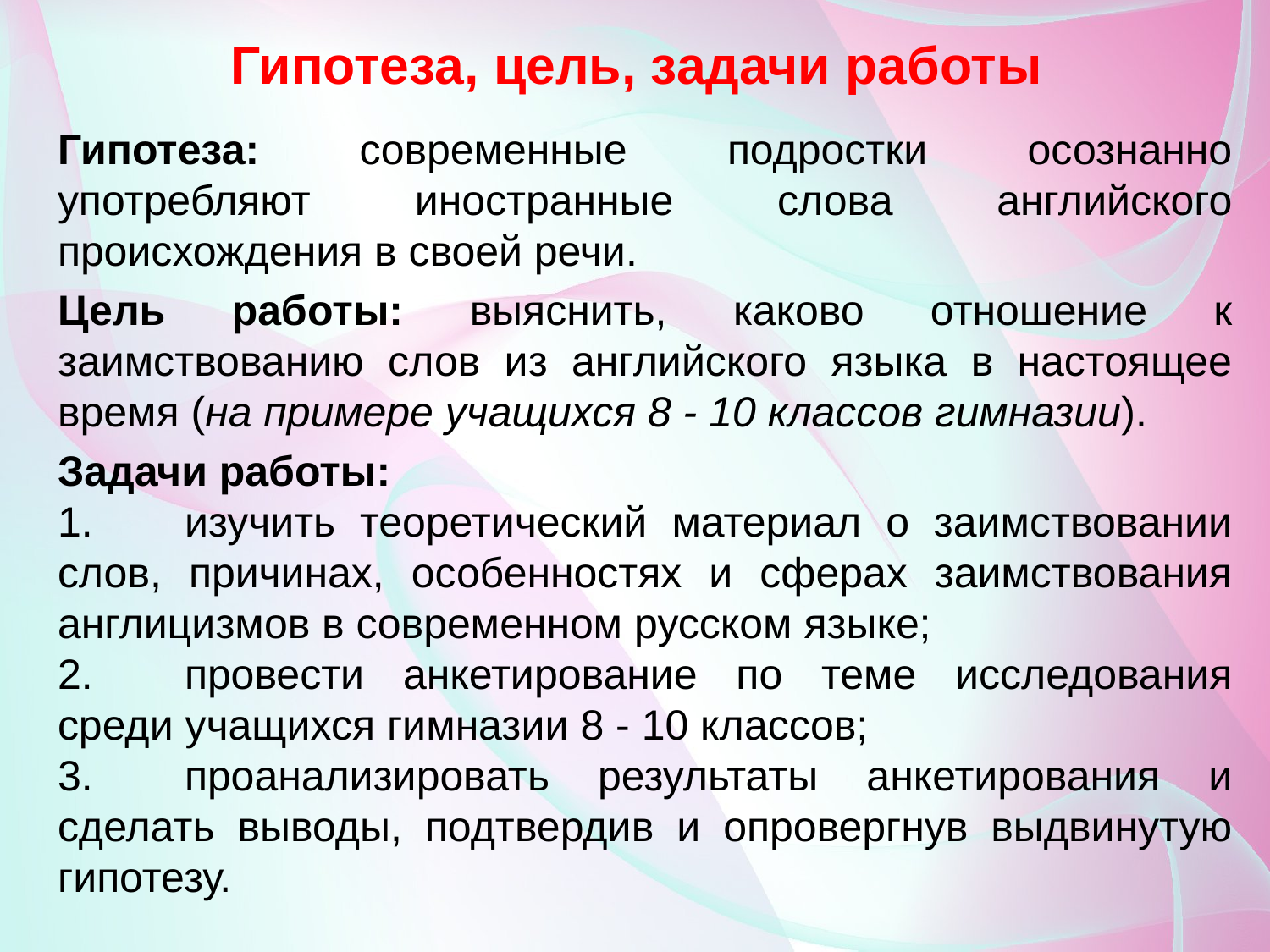

# Гипотеза, цель, задачи работы
Гипотеза: современные подростки осознанно употребляют иностранные слова английского происхождения в своей речи.
Цель работы: выяснить, каково отношение к заимствованию слов из английского языка в настоящее время (на примере учащихся 8 - 10 классов гимназии).
Задачи работы:
1.	изучить теоретический материал о заимствовании слов, причинах, особенностях и сферах заимствования англицизмов в современном русском языке;
2.	провести анкетирование по теме исследования среди учащихся гимназии 8 - 10 классов;
3.	проанализировать результаты анкетирования и сделать выводы, подтвердив и опровергнув выдвинутую гипотезу.